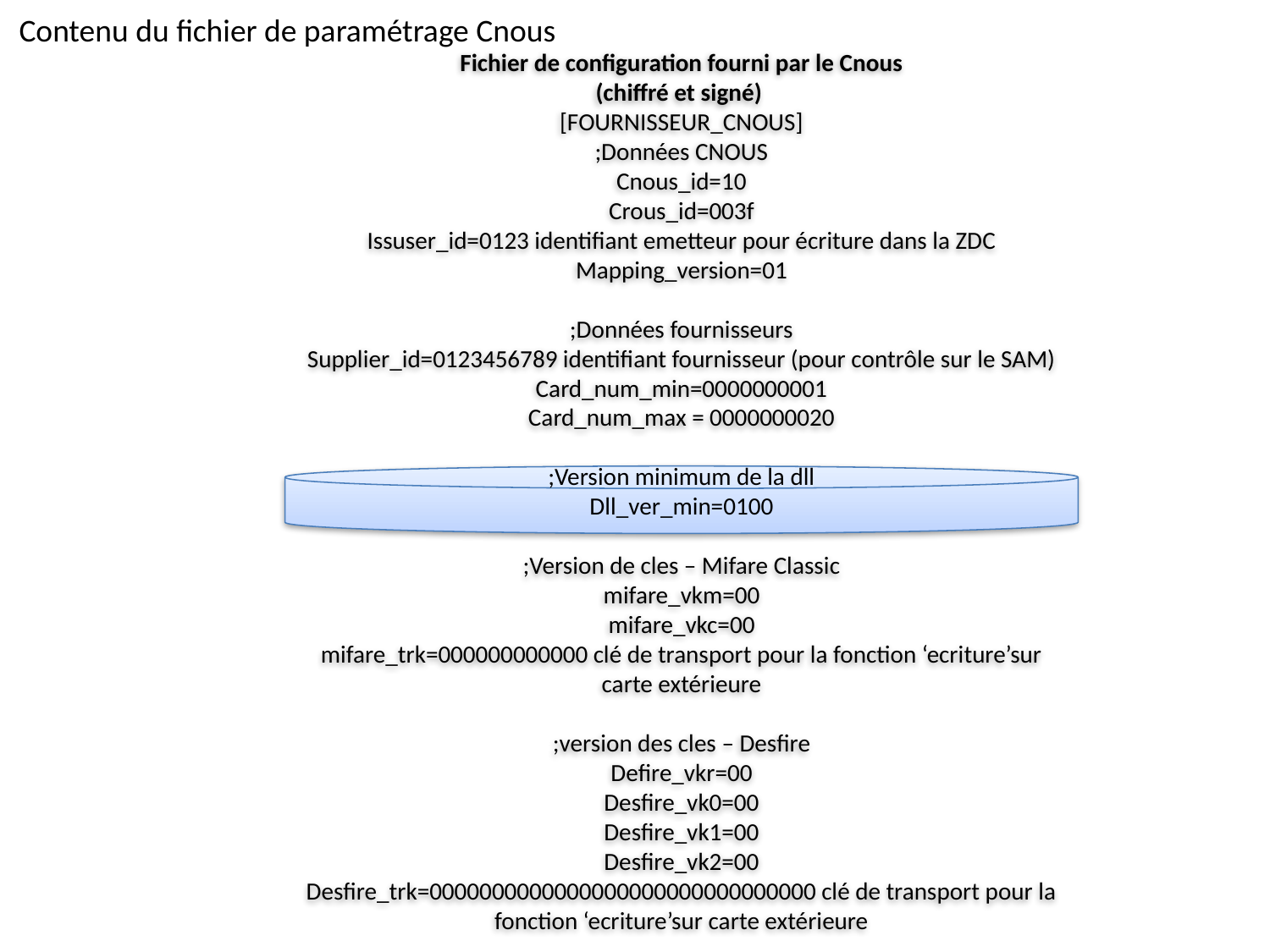

Contenu du fichier de paramétrage Cnous
Fichier de configuration fourni par le Cnous
(chiffré et signé)
[FOURNISSEUR_CNOUS]
;Données CNOUS
Cnous_id=10
Crous_id=003f
Issuser_id=0123 identifiant emetteur pour écriture dans la ZDC
Mapping_version=01

;Données fournisseurs
Supplier_id=0123456789 identifiant fournisseur (pour contrôle sur le SAM)
Card_num_min=0000000001
Card_num_max = 0000000020

;Version minimum de la dll
Dll_ver_min=0100

;Version de cles – Mifare Classic
mifare_vkm=00
mifare_vkc=00
mifare_trk=000000000000 clé de transport pour la fonction ‘ecriture’sur carte extérieure

;version des cles – Desfire
Defire_vkr=00
Desfire_vk0=00
Desfire_vk1=00
Desfire_vk2=00
Desfire_trk=0000000000000000000000000000000 clé de transport pour la fonction ‘ecriture’sur carte extérieure